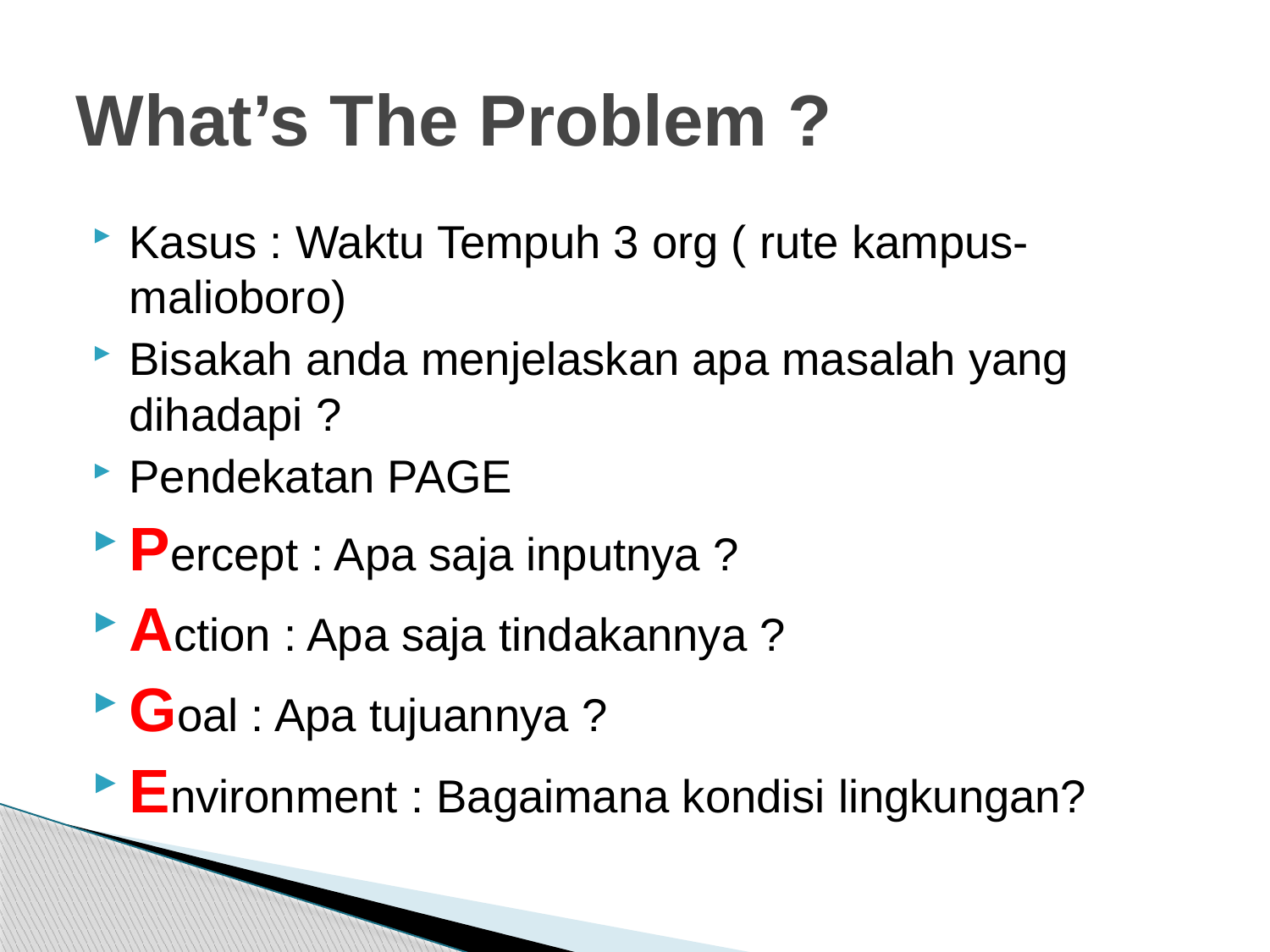

# What’s The Problem ?
Kasus : Waktu Tempuh 3 org ( rute kampus-malioboro)
Bisakah anda menjelaskan apa masalah yang dihadapi ?
Pendekatan PAGE
Percept : Apa saja inputnya ?
Action : Apa saja tindakannya ?
Goal : Apa tujuannya ?
Environment : Bagaimana kondisi lingkungan?